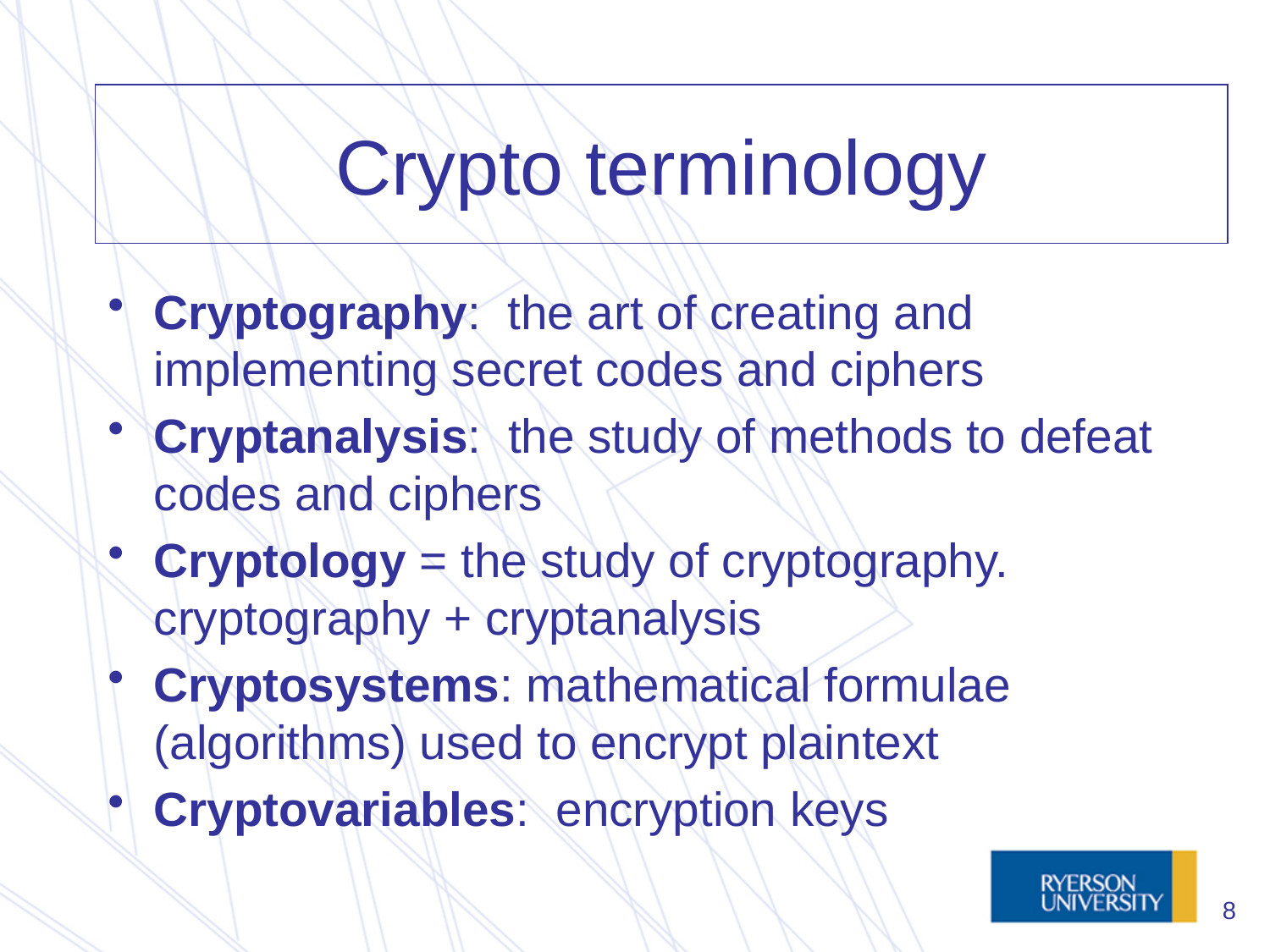

# Crypto terminology
Cryptography:  the art of creating and implementing secret codes and ciphers
Cryptanalysis:  the study of methods to defeat codes and ciphers
Cryptology = the study of cryptography.  cryptography + cryptanalysis
Cryptosystems: mathematical formulae (algorithms) used to encrypt plaintext
Cryptovariables:  encryption keys

8